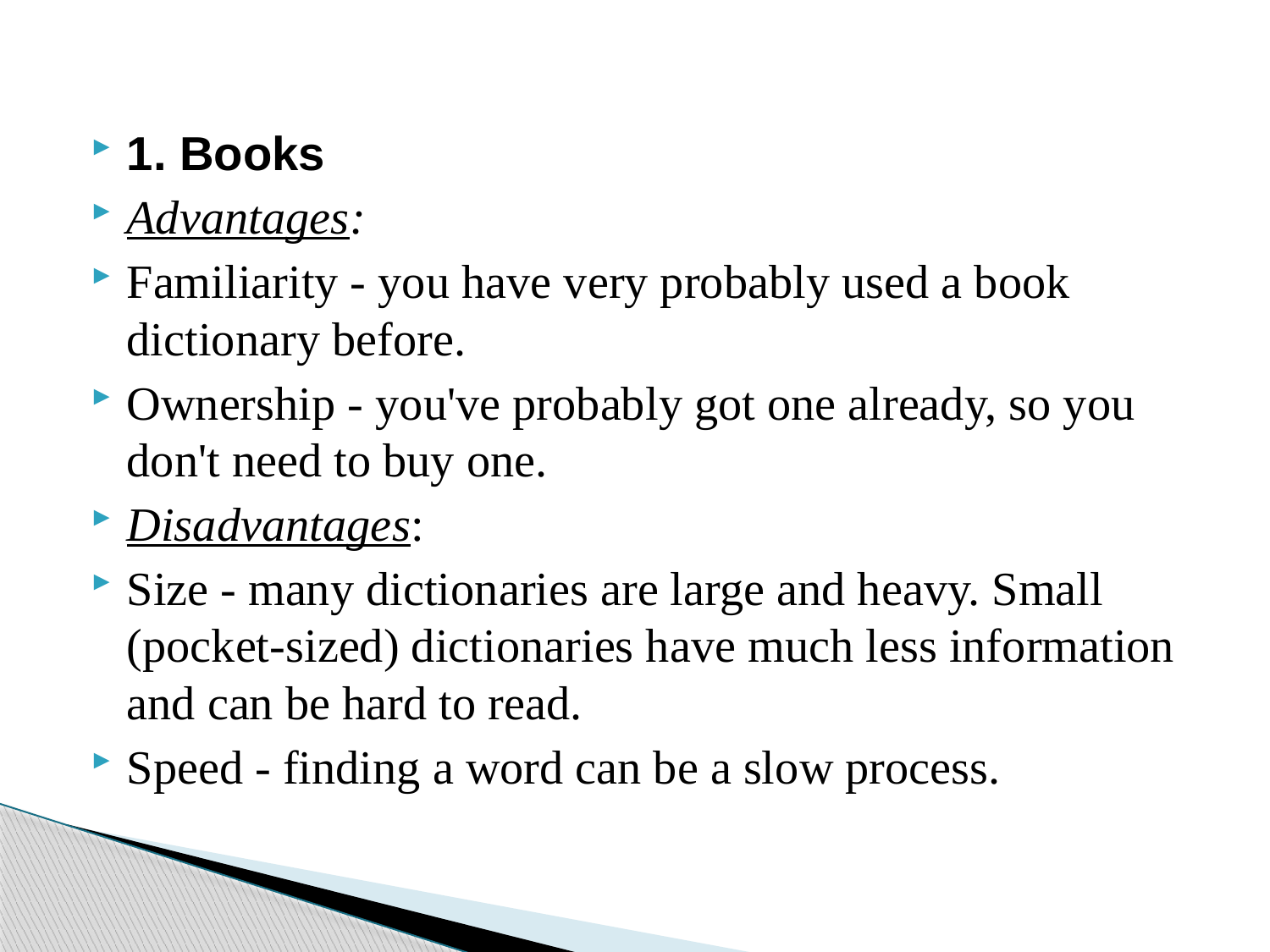

1. Books
Advantages:
Familiarity - you have very probably used a book dictionary before.
Ownership - you've probably got one already, so you don't need to buy one.
Disadvantages:
Size - many dictionaries are large and heavy. Small (pocket-sized) dictionaries have much less information and can be hard to read.
Speed - finding a word can be a slow process.